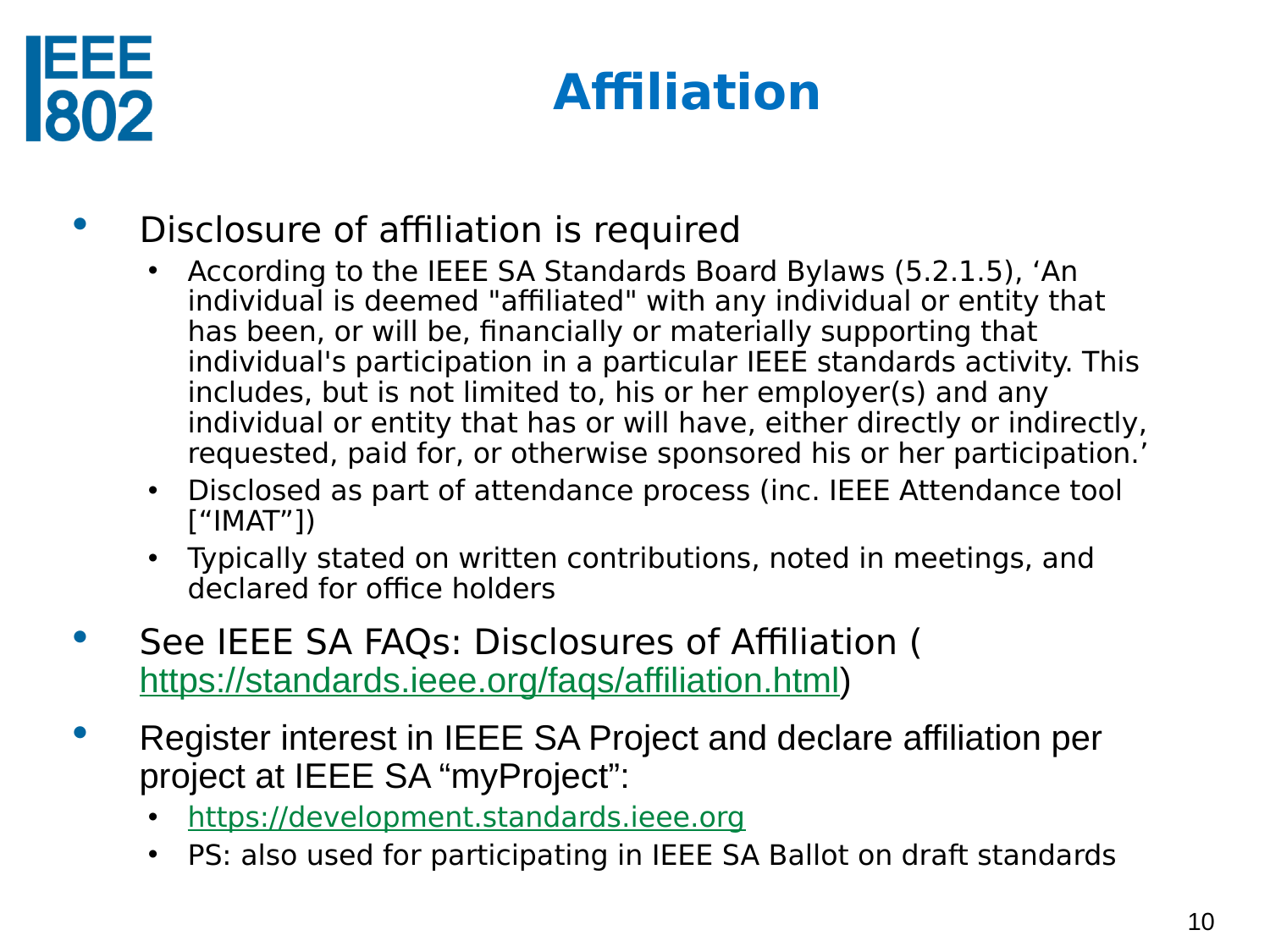

# Affiliation
Disclosure of affiliation is required
According to the IEEE SA Standards Board Bylaws (5.2.1.5), ‘An individual is deemed "affiliated" with any individual or entity that has been, or will be, financially or materially supporting that individual's participation in a particular IEEE standards activity. This includes, but is not limited to, his or her employer(s) and any individual or entity that has or will have, either directly or indirectly, requested, paid for, or otherwise sponsored his or her participation.’
Disclosed as part of attendance process (inc. IEEE Attendance tool [“IMAT”])
Typically stated on written contributions, noted in meetings, and declared for office holders
See IEEE SA FAQs: Disclosures of Affiliation (https://standards.ieee.org/faqs/affiliation.html)
Register interest in IEEE SA Project and declare affiliation per project at IEEE SA “myProject”:
https://development.standards.ieee.org
PS: also used for participating in IEEE SA Ballot on draft standards

10